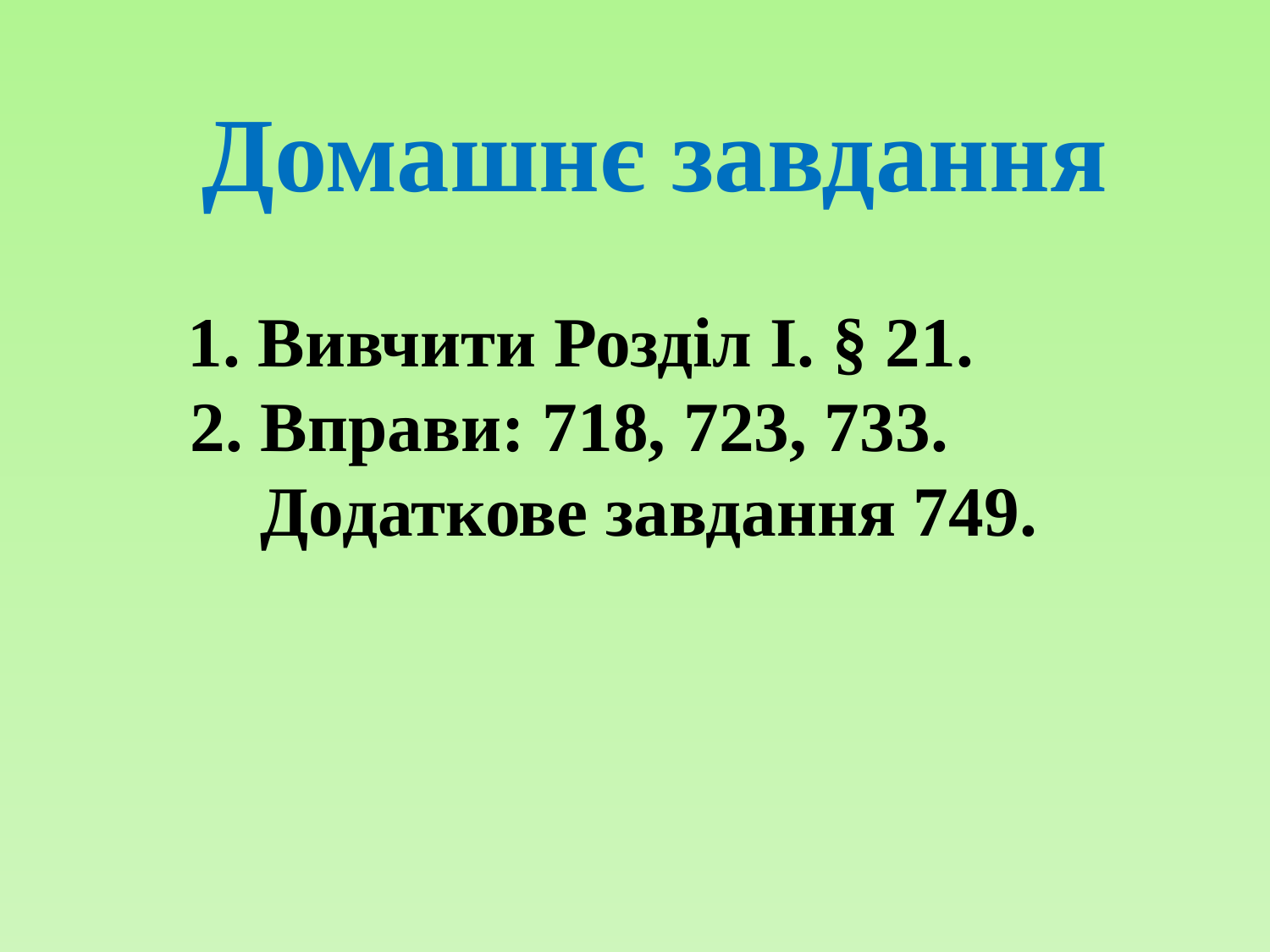

Домашнє завдання
      1. Вивчити Розділ І. § 21.
     2. Вправи: 718, 723, 733.
         Додаткове завдання 749.